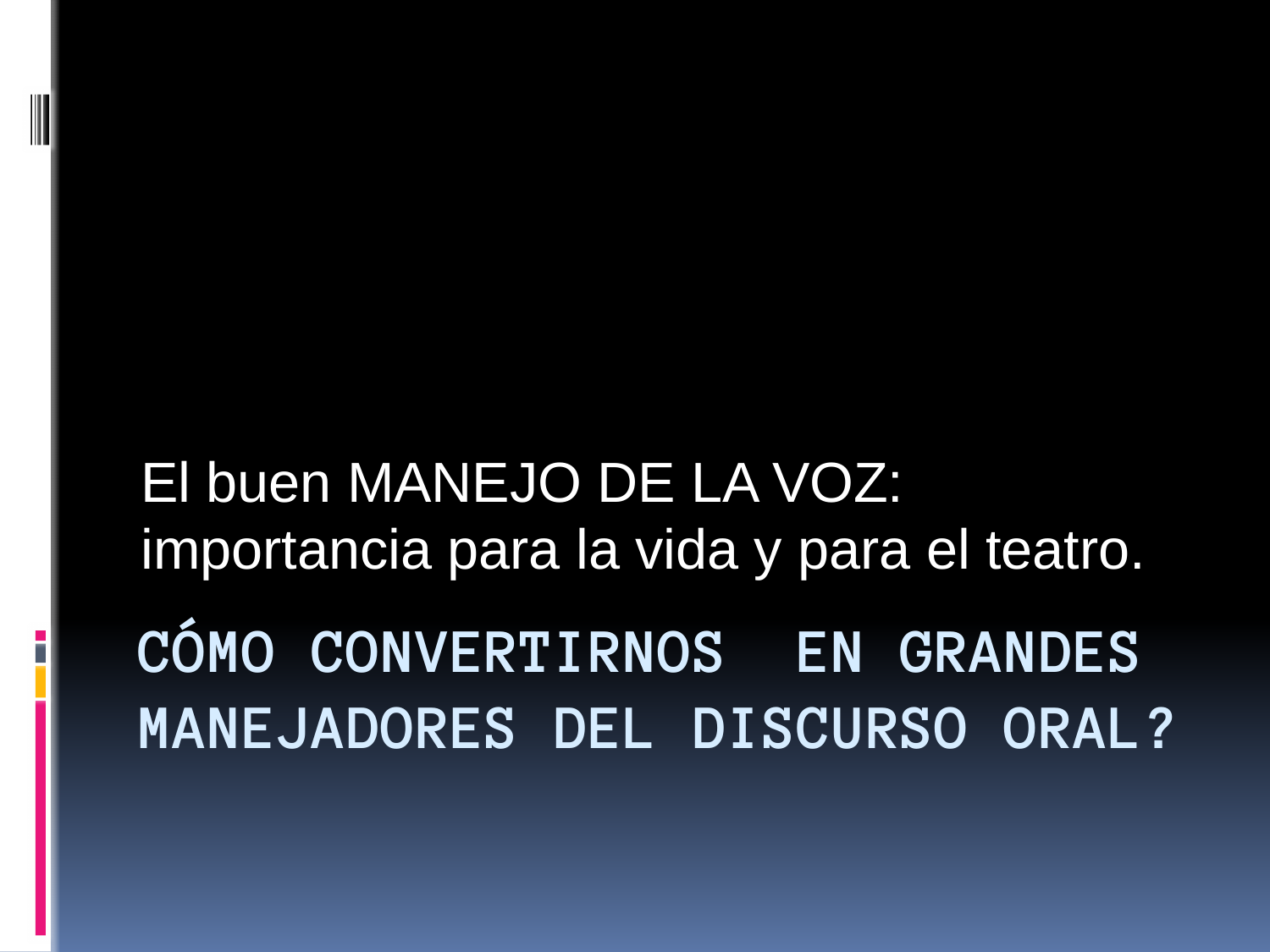

El buen MANEJO DE LA VOZ: importancia para la vida y para el teatro.

# Cómo convertirnos  en grandes  manejadores del discurso oral?